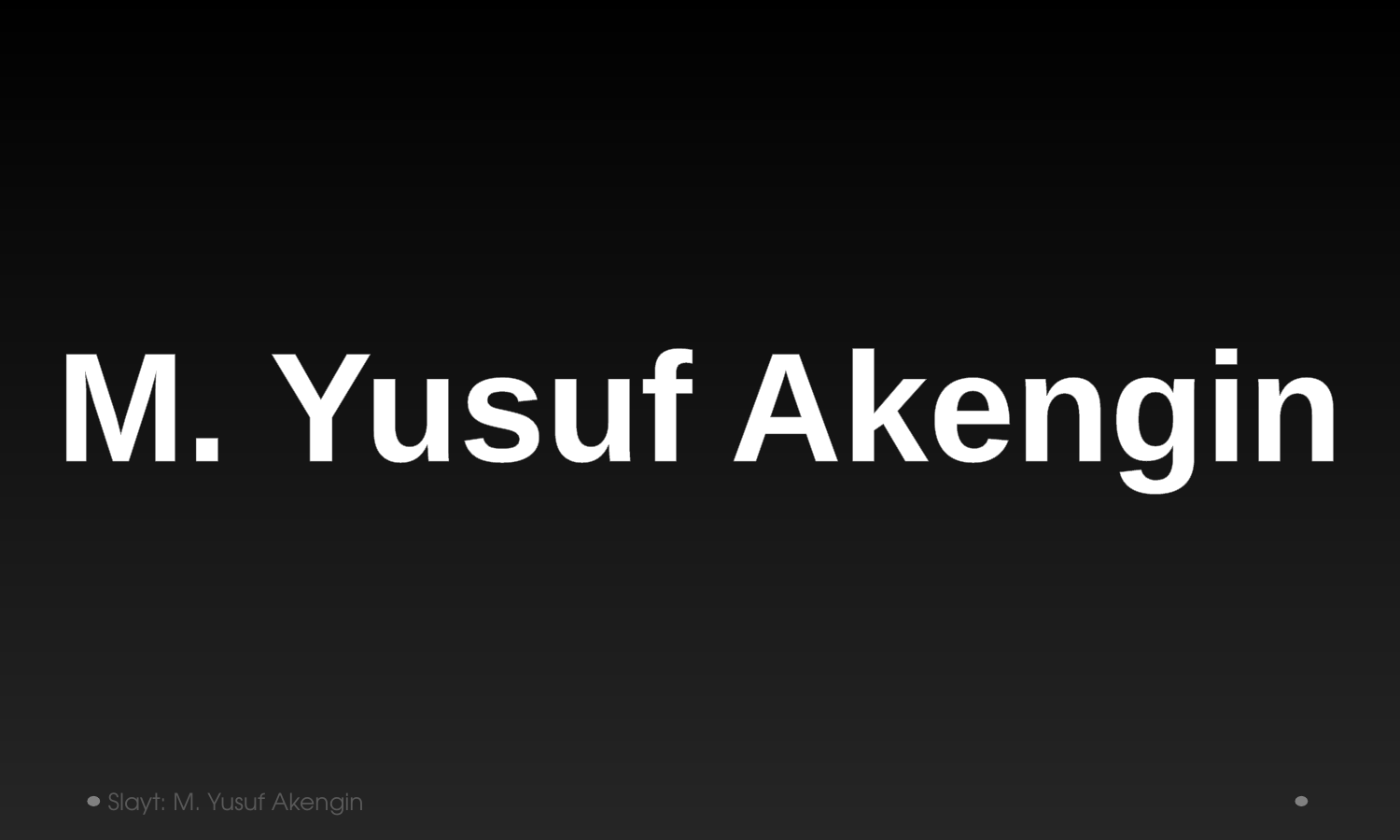

M. Yusuf Akengin
Slayt: M. Yusuf Akengin